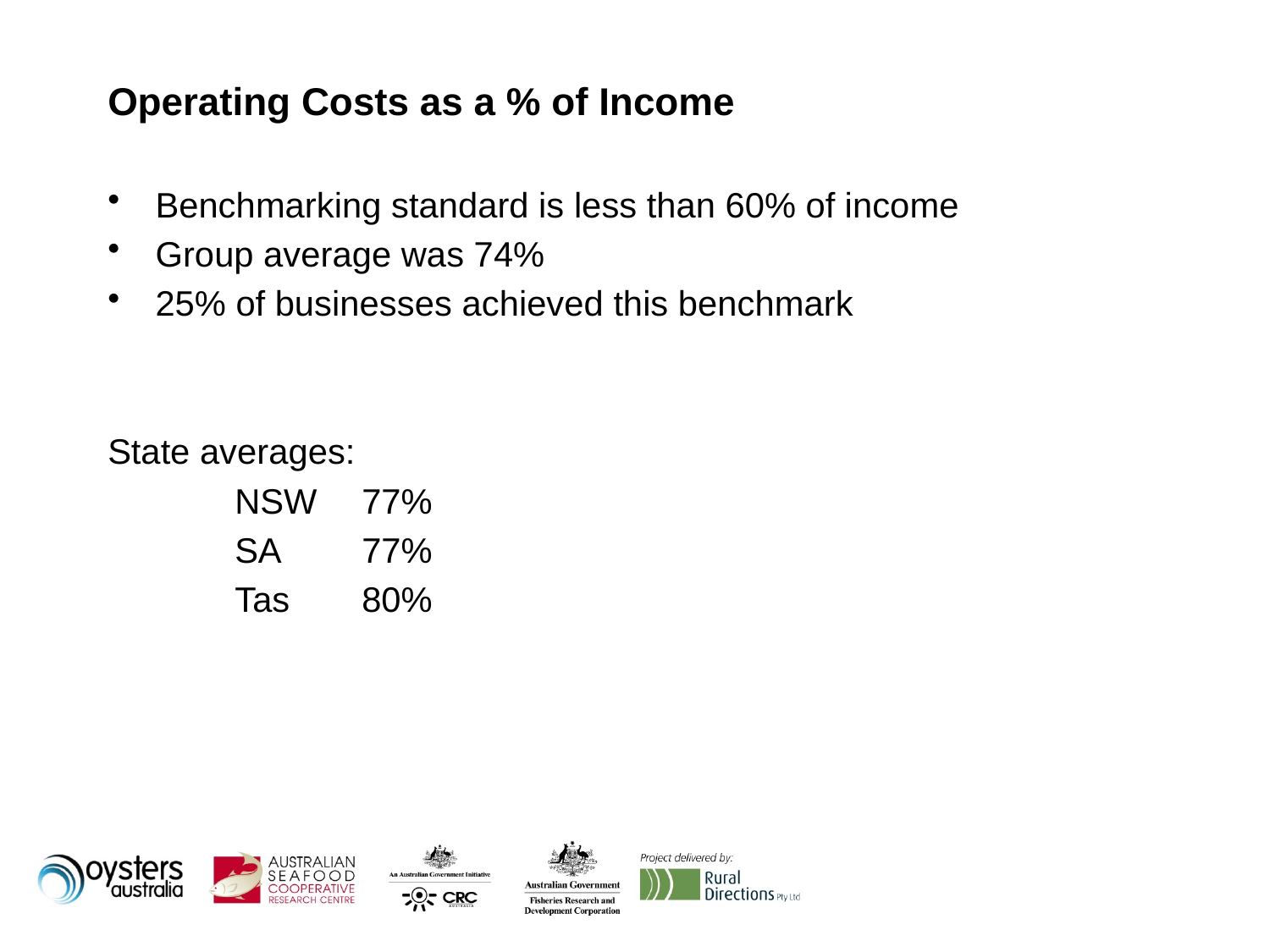

# Operating Costs as a % of Income
Benchmarking standard is less than 60% of income
Group average was 74%
25% of businesses achieved this benchmark

State averages:
	NSW	77%
	SA	77%
	Tas	80%